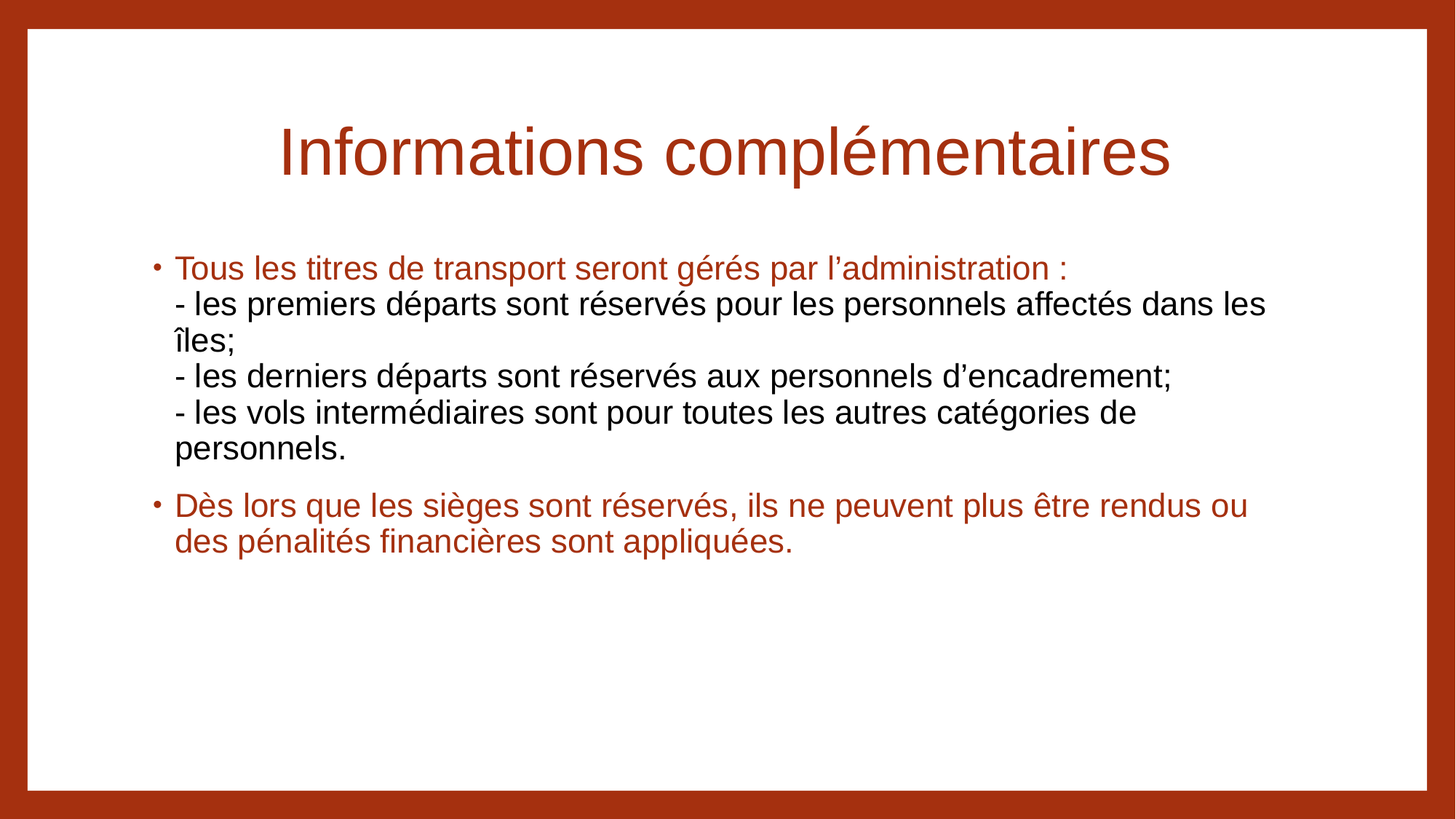

# Informations complémentaires
Tous les titres de transport seront gérés par l’administration :
- les premiers départs sont réservés pour les personnels affectés dans les îles;
- les derniers départs sont réservés aux personnels d’encadrement;
- les vols intermédiaires sont pour toutes les autres catégories de personnels.
Dès lors que les sièges sont réservés, ils ne peuvent plus être rendus ou des pénalités financières sont appliquées.